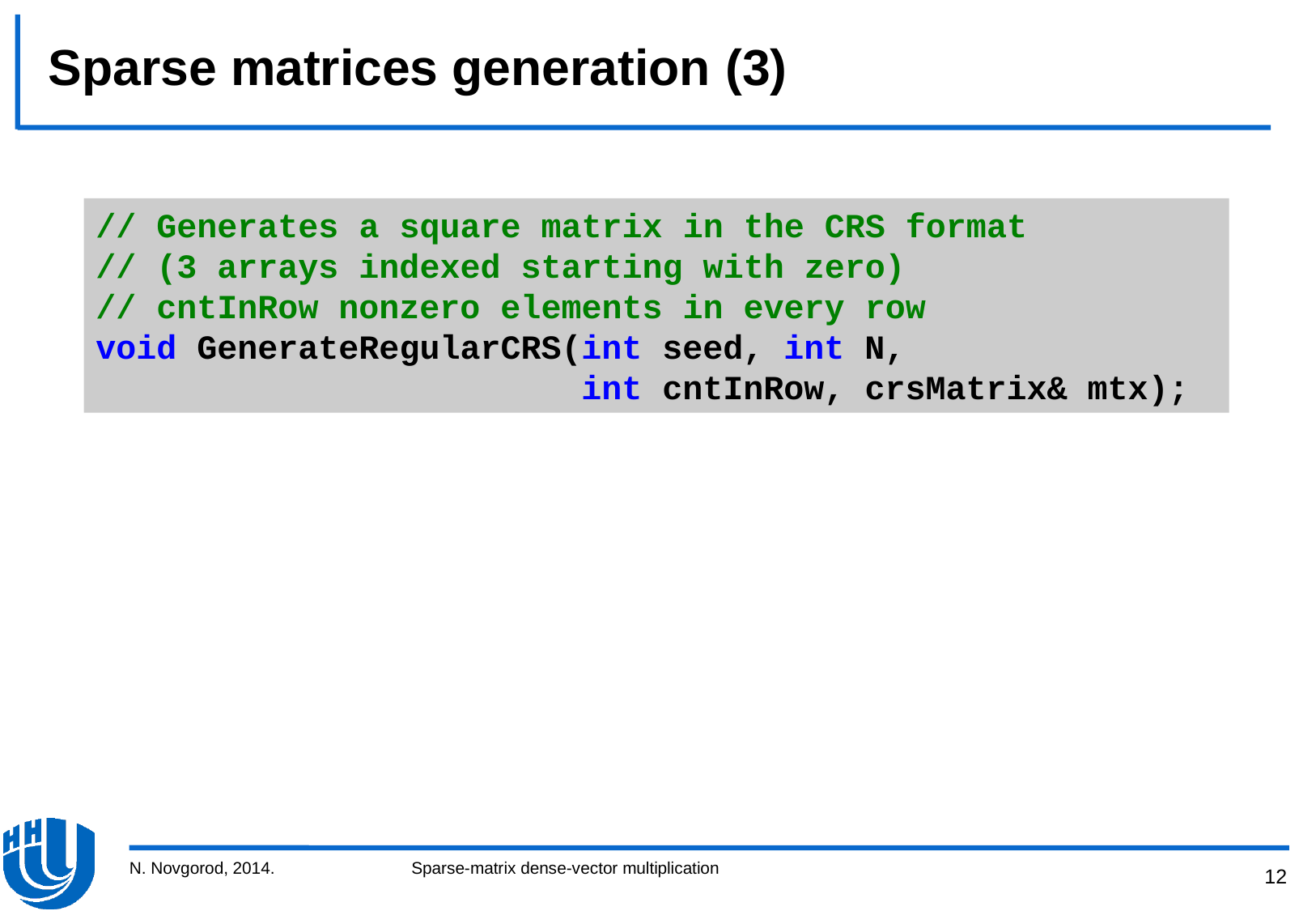

# Sparse matrices generation (3)
// Generates a square matrix in the CRS format
// (3 arrays indexed starting with zero)
// cntInRow nonzero elements in every row
void GenerateRegularCRS(int seed, int N,
                        int cntInRow, crsMatrix& mtx);
N. Novgorod, 2014.
Sparse-matrix dense-vector multiplication